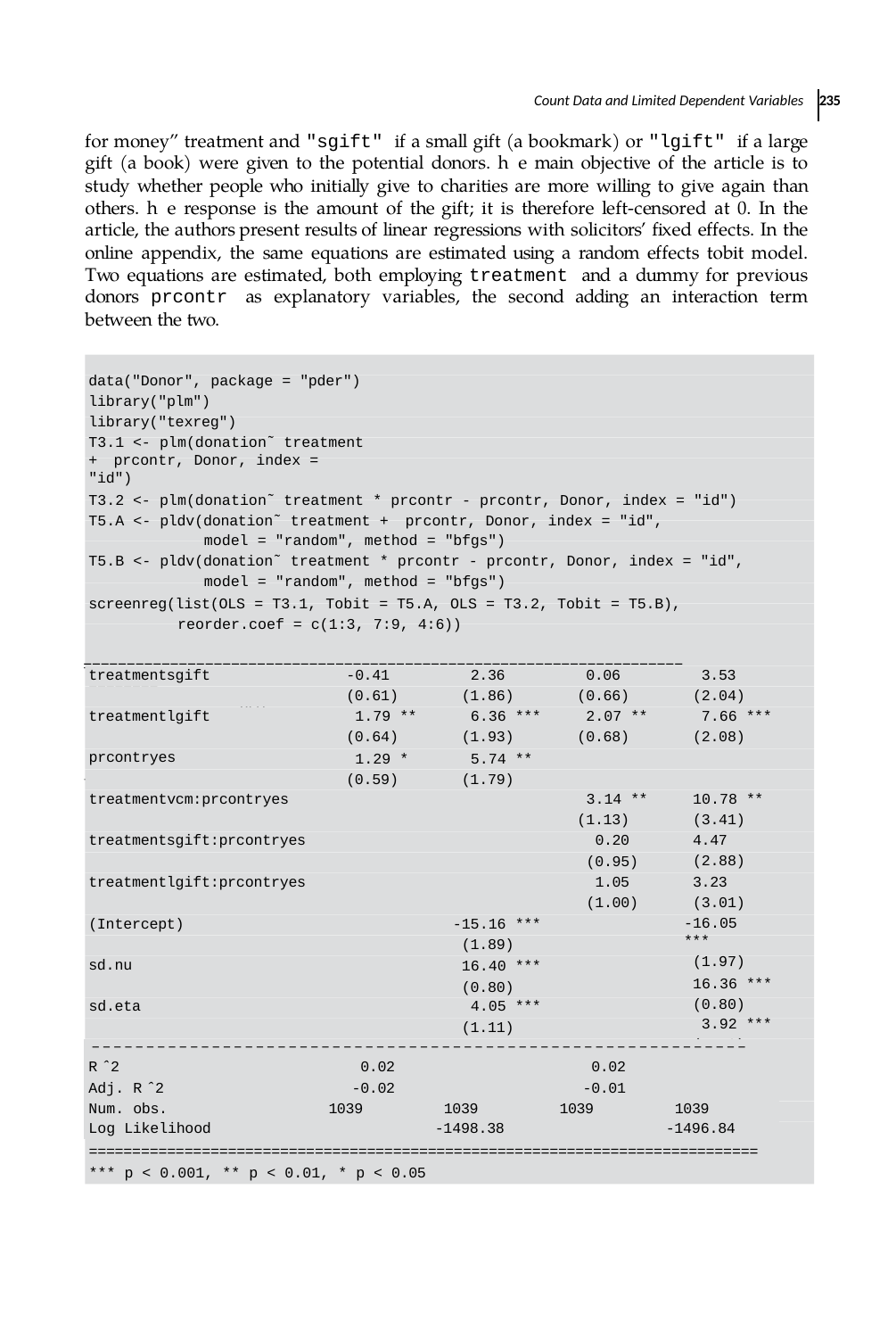

Count Data and Limited Dependent Variables  235

for money” treatment and "sgift" if a small gift (a bookmark) or "lgift" if a large gift (a book) were given to the potential donors. he main objective of the article is to study whether people who initially give to charities are more willing to give again than others. he response is the amount of the gift; it is therefore left-censored at 0. In the article, the authors present results of linear regressions with solicitors’ ﬁxed effects. In the online appendix, the same equations are estimated using a random effects tobit model. Two equations are estimated, both employing treatment and a dummy for previous donors prcontr as explanatory variables, the second adding an interaction term between the two.

data("Donor", package = "pder") library("plm") library("texreg")
T3.1 <- plm(donation ̃ treatment + prcontr, Donor, index = "id")
T3.2 <- plm(donation ̃ treatment * prcontr - prcontr, Donor, index = "id") T5.A <- pldv(donation ̃ treatment + prcontr, Donor, index = "id",
model = "random", method = "bfgs")
T5.B <- pldv(donation ̃ treatment * prcontr - prcontr, Donor, index = "id", model = "random", method = "bfgs")
screenreg(list(OLS = T3.1, Tobit = T5.A, OLS = T3.2, Tobit = T5.B), reorder.coef = c(1:3, 7:9, 4:6))

=============================================================================
OLS	Tobit	OLS	Tobit
––––––––––––––––––––––––––––––––––––––––––––––––––––––––––––

-0.41
(0.61)
1.79 ** (0.64)
1.29 * (0.59)
2.36
(1.86)
6.36 *** (1.93)
5.74 ** (1.79)
0.06
(0.66)
2.07 ** (0.68)
3.53
(2.04)
7.66 *** (2.08)
treatmentsgift

treatmentlgift

prcontryes

3.14 ** (1.13)
0.20
(0.95)
1.05
(1.00)
10.78 ** (3.41) 4.47 (2.88) 3.23 (3.01)
-16.05 ***
(1.97)
16.36 *** (0.80)
3.92 ***
(1.10)
treatmentvcm:prcontryes

treatmentsgift:prcontryes

treatmentlgift:prcontryes

-15.16 ***
(1.89)
16.40 *** (0.80)
4.05 ***
(1.11)
(Intercept)

sd.nu

sd.eta

| –––––––––––––––––––––––––––––––––––––––––––––––––––––––––––– |  |  |  |  |
| --- | --- | --- | --- | --- |
| R ̂ 2 | 0.02 |  | 0.02 |  |
| Adj. R ̂ 2 | -0.02 |  | -0.01 |  |
| Num. obs. | 1039 | 1039 | 1039 | 1039 |
| Log Likelihood |  | -1498.38 |  | -1496.84 |

=============================================================================
*** p < 0.001, ** p < 0.01, * p < 0.05